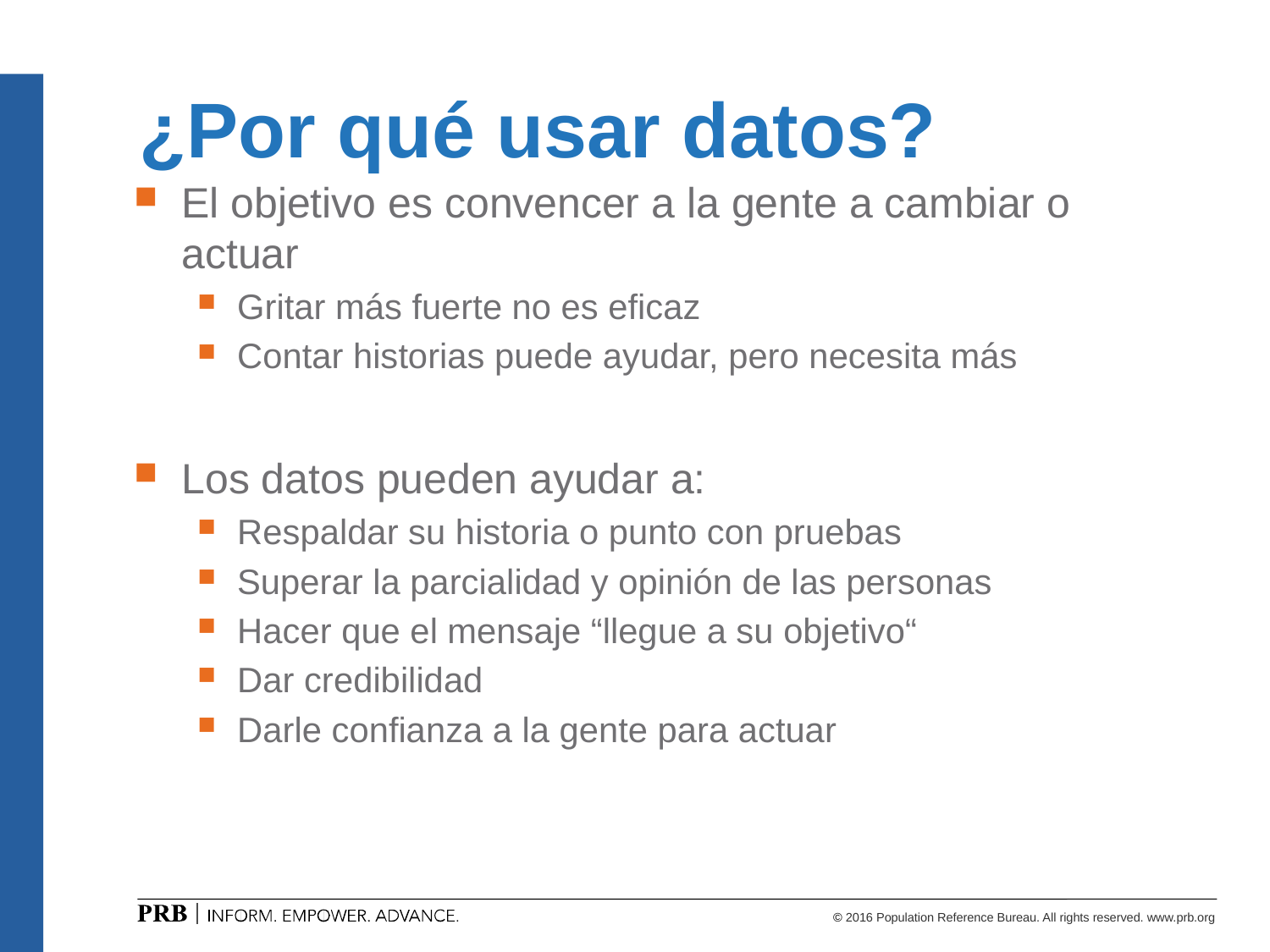

# ¿Por qué usar datos?
El objetivo es convencer a la gente a cambiar o actuar
Gritar más fuerte no es eficaz
Contar historias puede ayudar, pero necesita más

Los datos pueden ayudar a:
Respaldar su historia o punto con pruebas
Superar la parcialidad y opinión de las personas
Hacer que el mensaje “llegue a su objetivo“
Dar credibilidad
Darle confianza a la gente para actuar